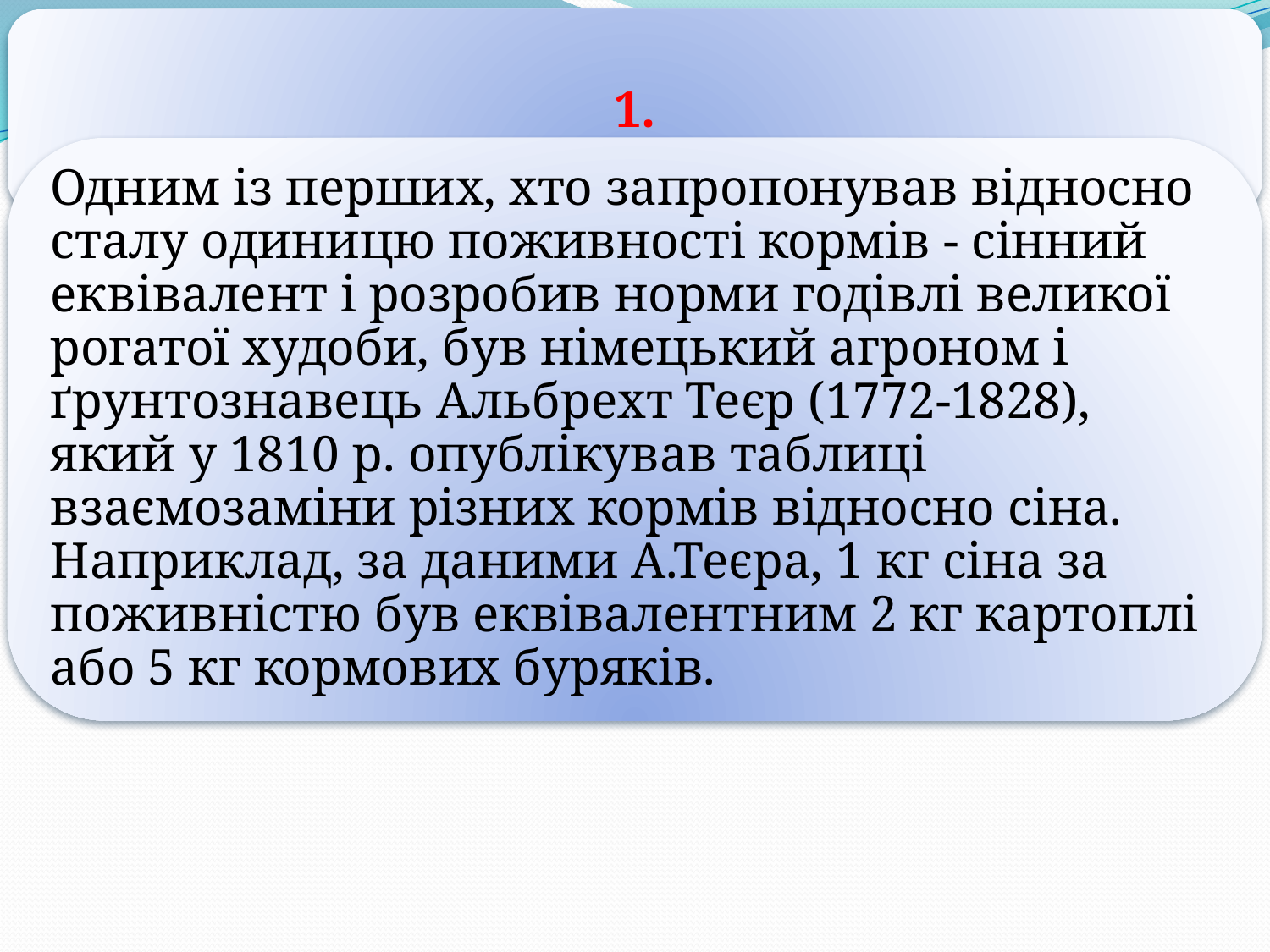

1.
Одним із перших, хто запропонував відносно сталу одиницю поживності кормів - сінний еквівалент і розробив норми годівлі великої рогатої худоби, був німецький агроном і ґрунтознавець Альбрехт Теєр (1772-1828), який у 1810 р. опублікував таблиці взаємозаміни різних кормів відносно сіна. Наприклад, за даними А.Теєра, 1 кг сіна за поживністю був еквівалентним 2 кг картоплі або 5 кг кормових буряків.